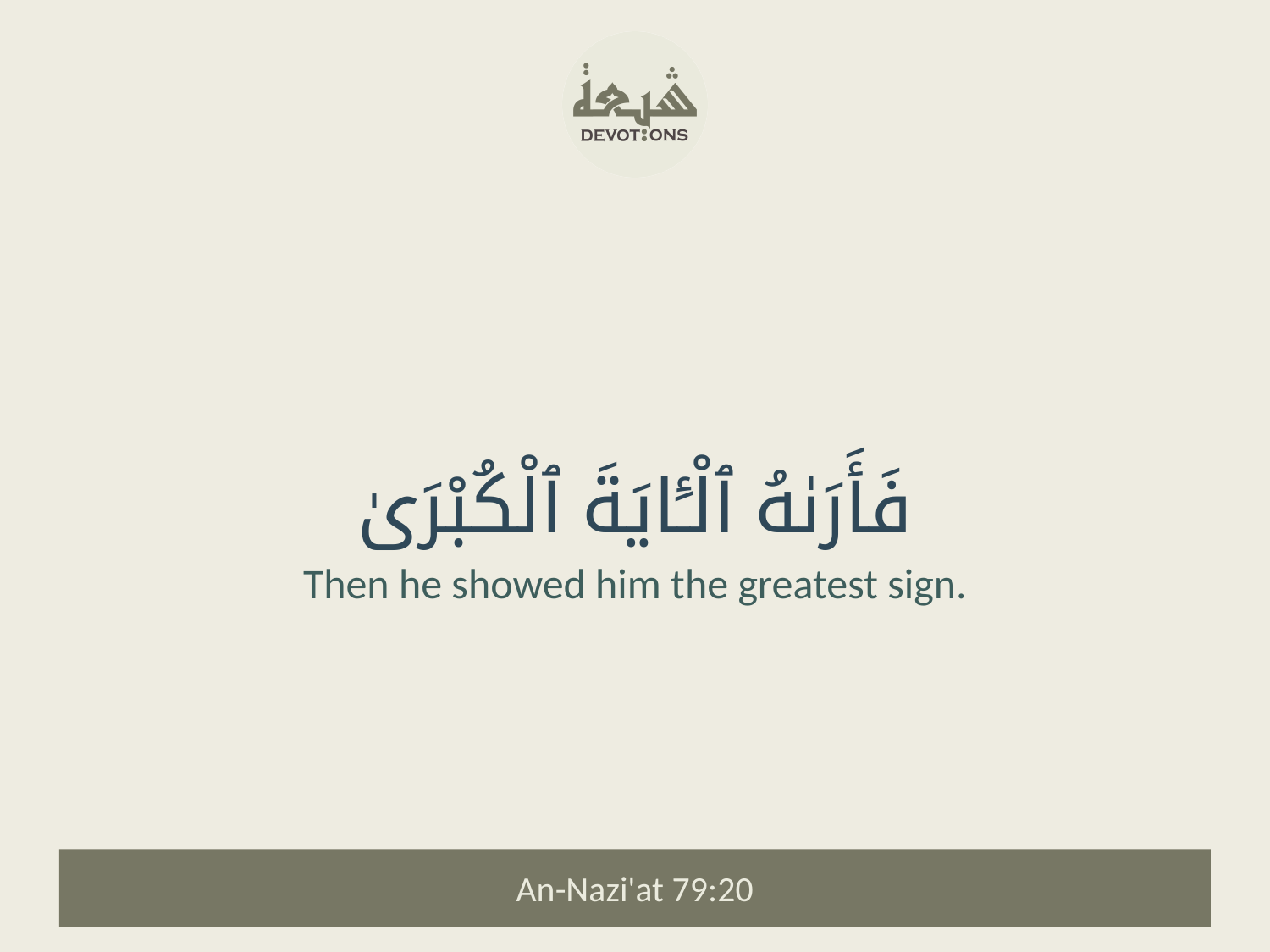

فَأَرَىٰهُ ٱلْـَٔايَةَ ٱلْكُبْرَىٰ
Then he showed him the greatest sign.
An-Nazi'at 79:20